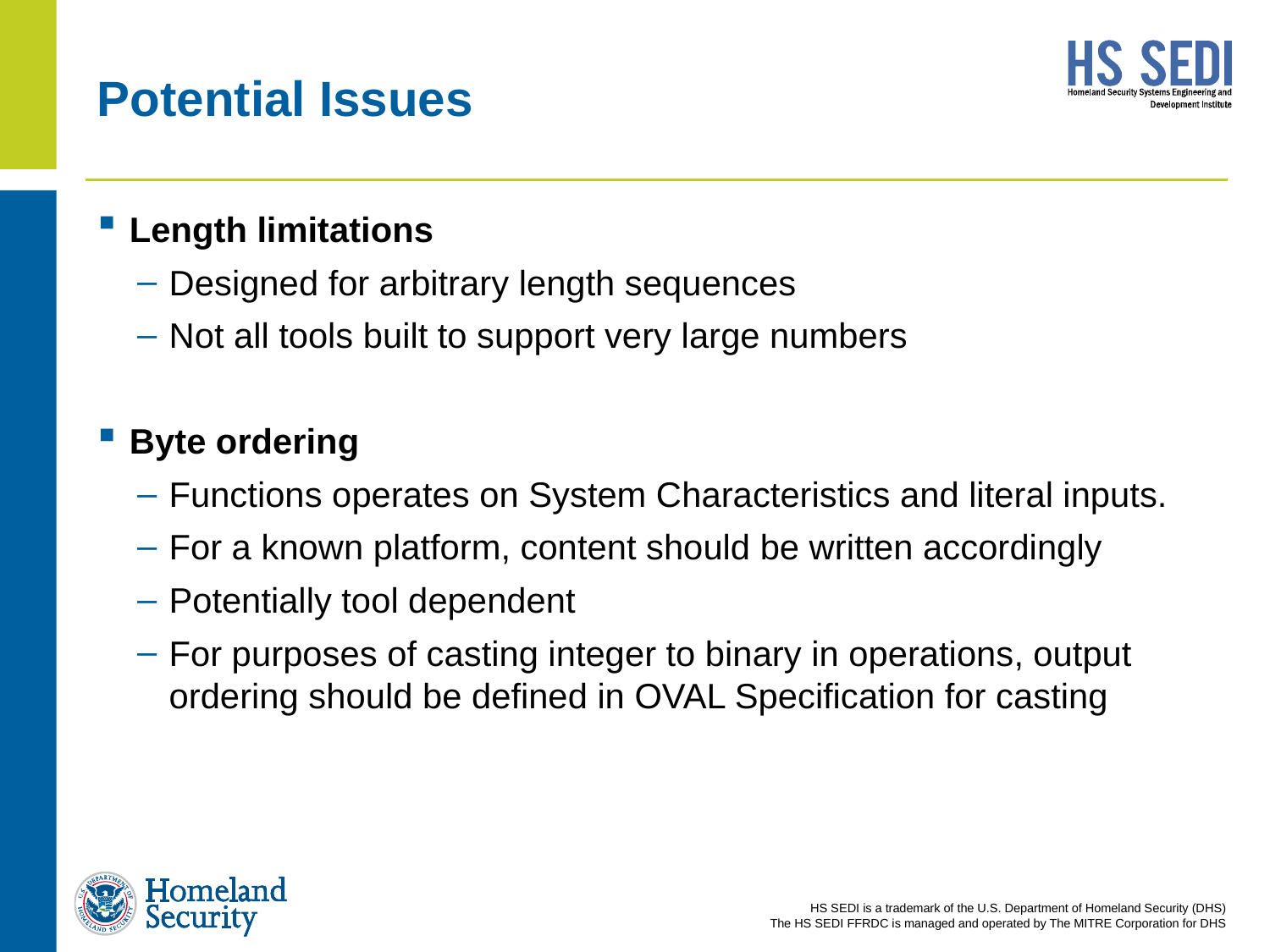

# Potential Issues
Length limitations
Designed for arbitrary length sequences
Not all tools built to support very large numbers

Byte ordering
Functions operates on System Characteristics and literal inputs.
For a known platform, content should be written accordingly
Potentially tool dependent
For purposes of casting integer to binary in operations, output ordering should be defined in OVAL Specification for casting